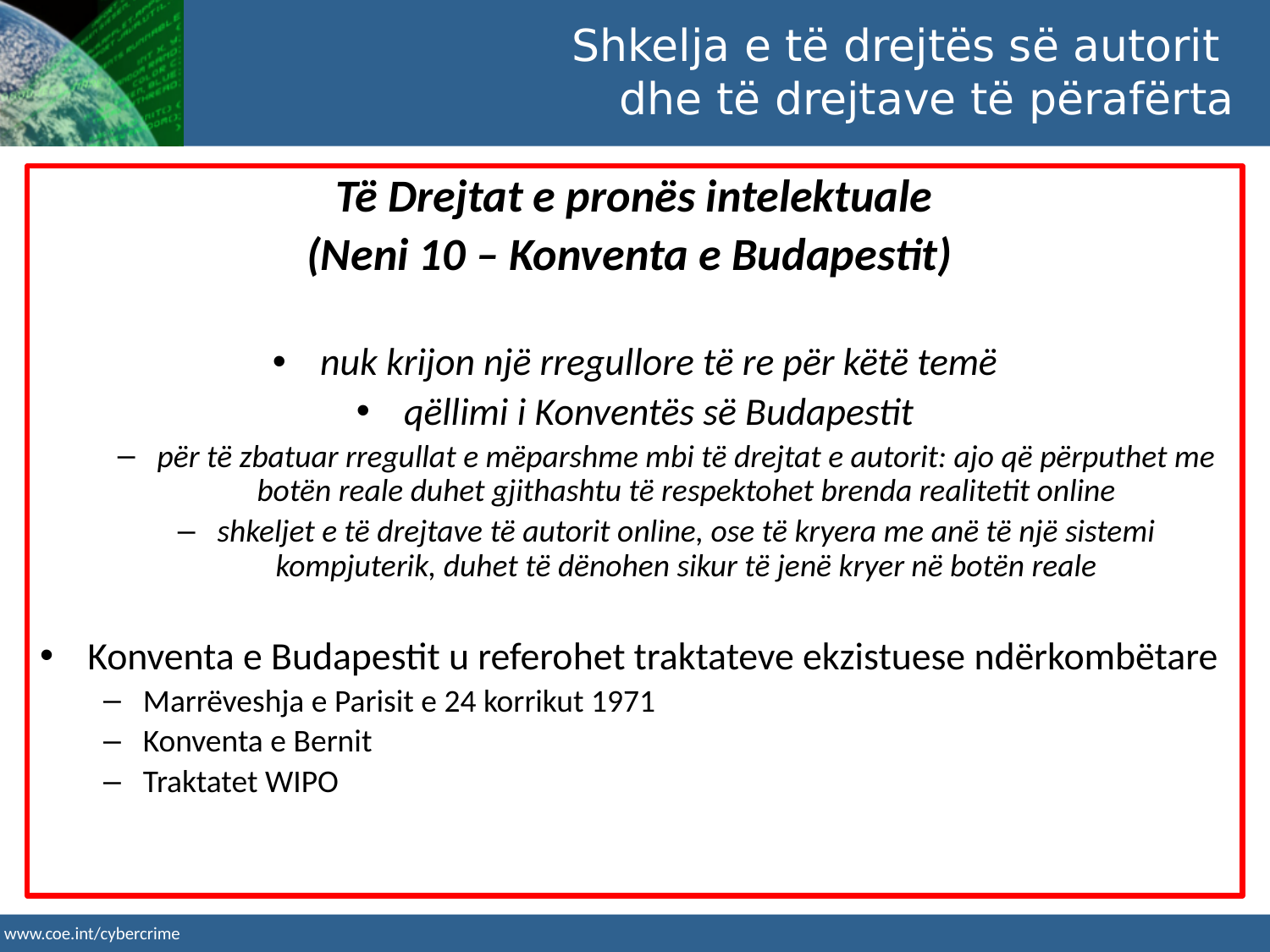

Shkelja e të drejtës së autorit
dhe të drejtave të përafërta
Të Drejtat e pronës intelektuale
(Neni 10 – Konventa e Budapestit)

nuk krijon një rregullore të re për këtë temë
qëllimi i Konventës së Budapestit
për të zbatuar rregullat e mëparshme mbi të drejtat e autorit: ajo që përputhet me botën reale duhet gjithashtu të respektohet brenda realitetit online
shkeljet e të drejtave të autorit online, ose të kryera me anë të një sistemi kompjuterik, duhet të dënohen sikur të jenë kryer në botën reale

Konventa e Budapestit u referohet traktateve ekzistuese ndërkombëtare
Marrëveshja e Parisit e 24 korrikut 1971
Konventa e Bernit
Traktatet WIPO